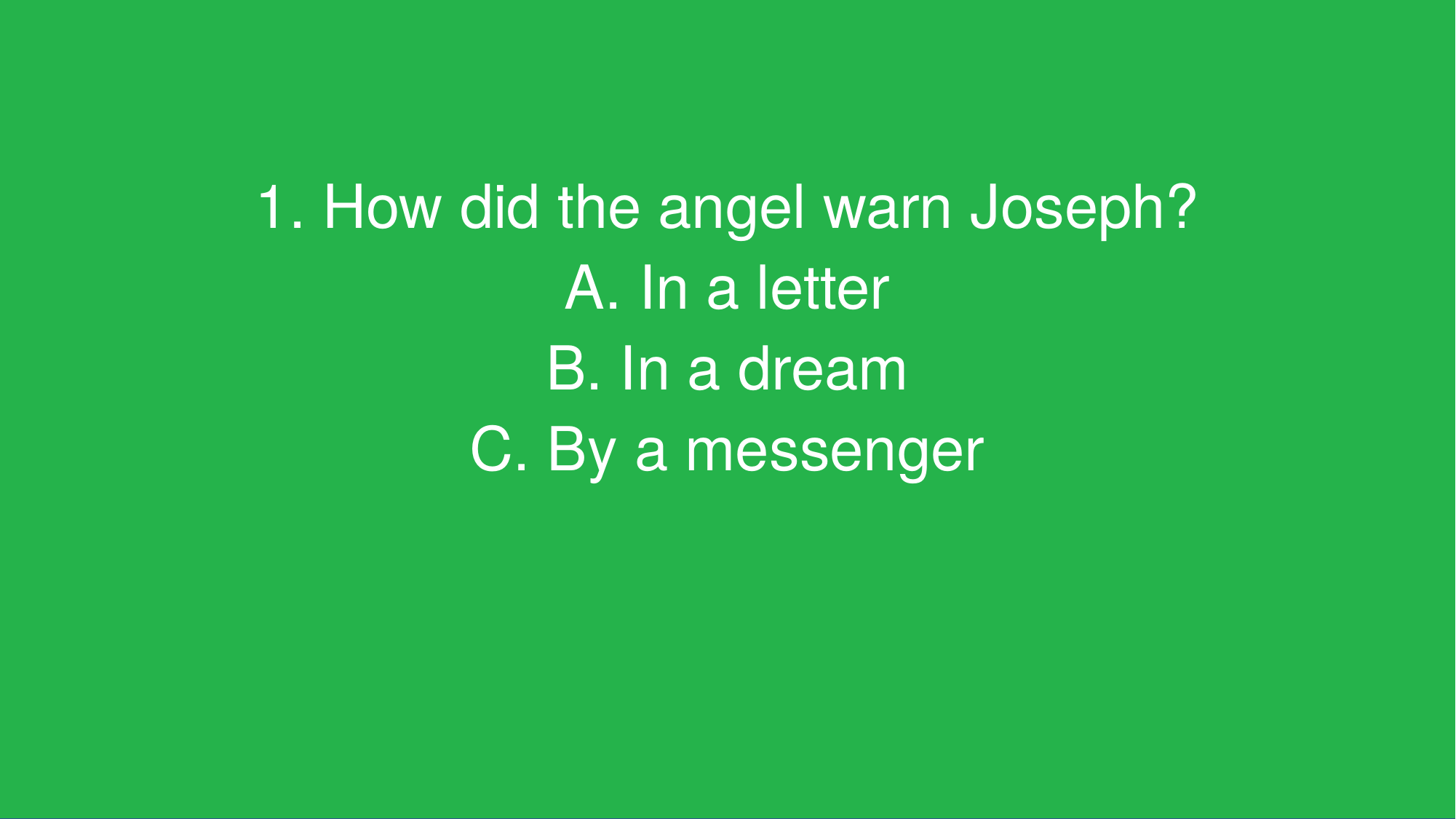

1. How did the angel warn Joseph?
A. In a letter
B. In a dream
C. By a messenger